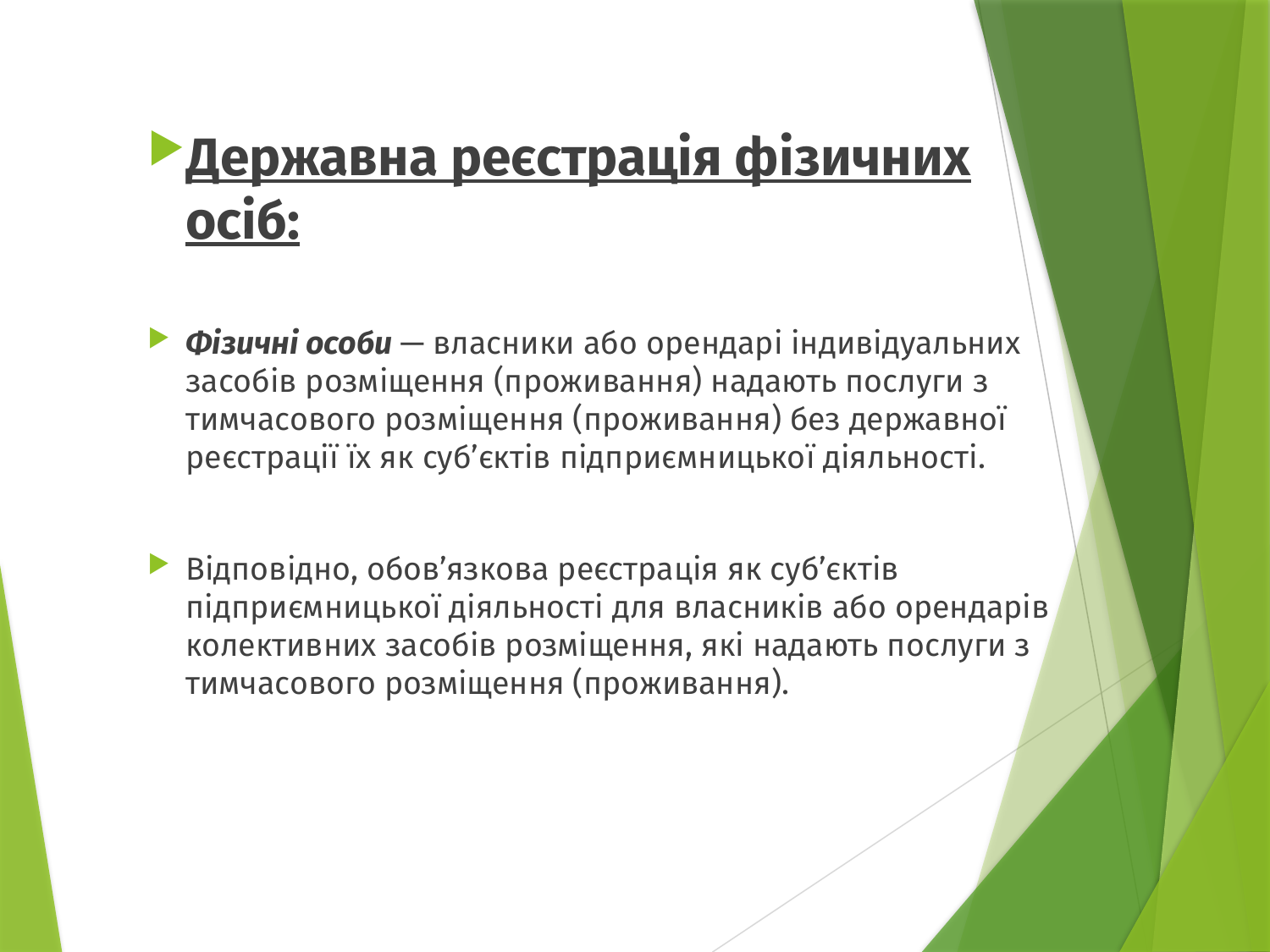

Державна реєстрація фізичних осіб:

Фізичні особи — власники або орендарі індивідуальних засобів розміщення (проживання) надають послуги з тимчасового розміщення (проживання) без державної реєстрації їх як суб’єктів підприємницької діяльності.

Відповідно, обов’язкова реєстрація як суб’єктів підприємницької діяльності для власників або орендарів колективних засобів розміщення, які надають послуги з тимчасового розміщення (проживання).